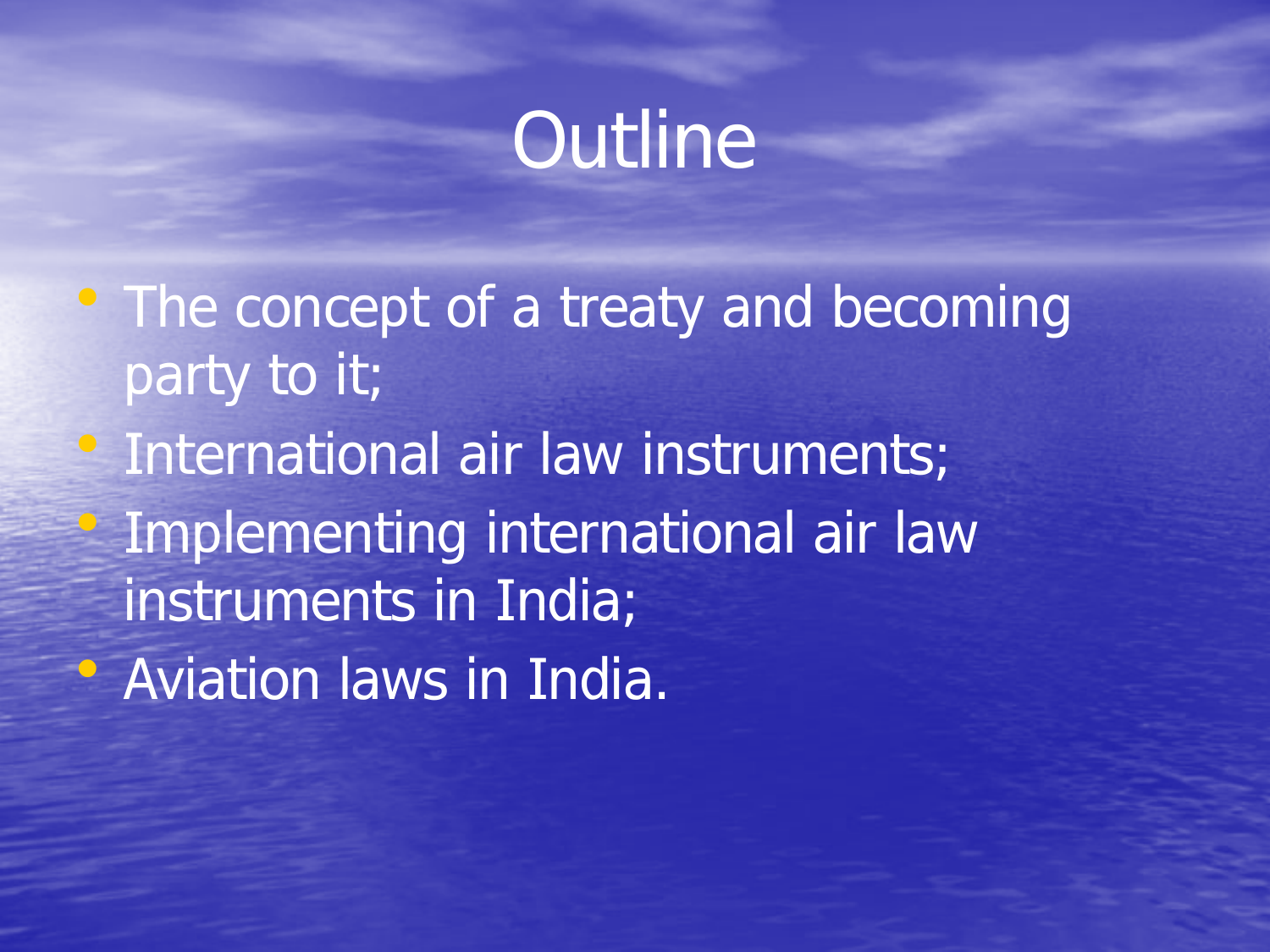

# Outline
The concept of a treaty and becoming party to it;
International air law instruments;
Implementing international air law instruments in India;
Aviation laws in India.